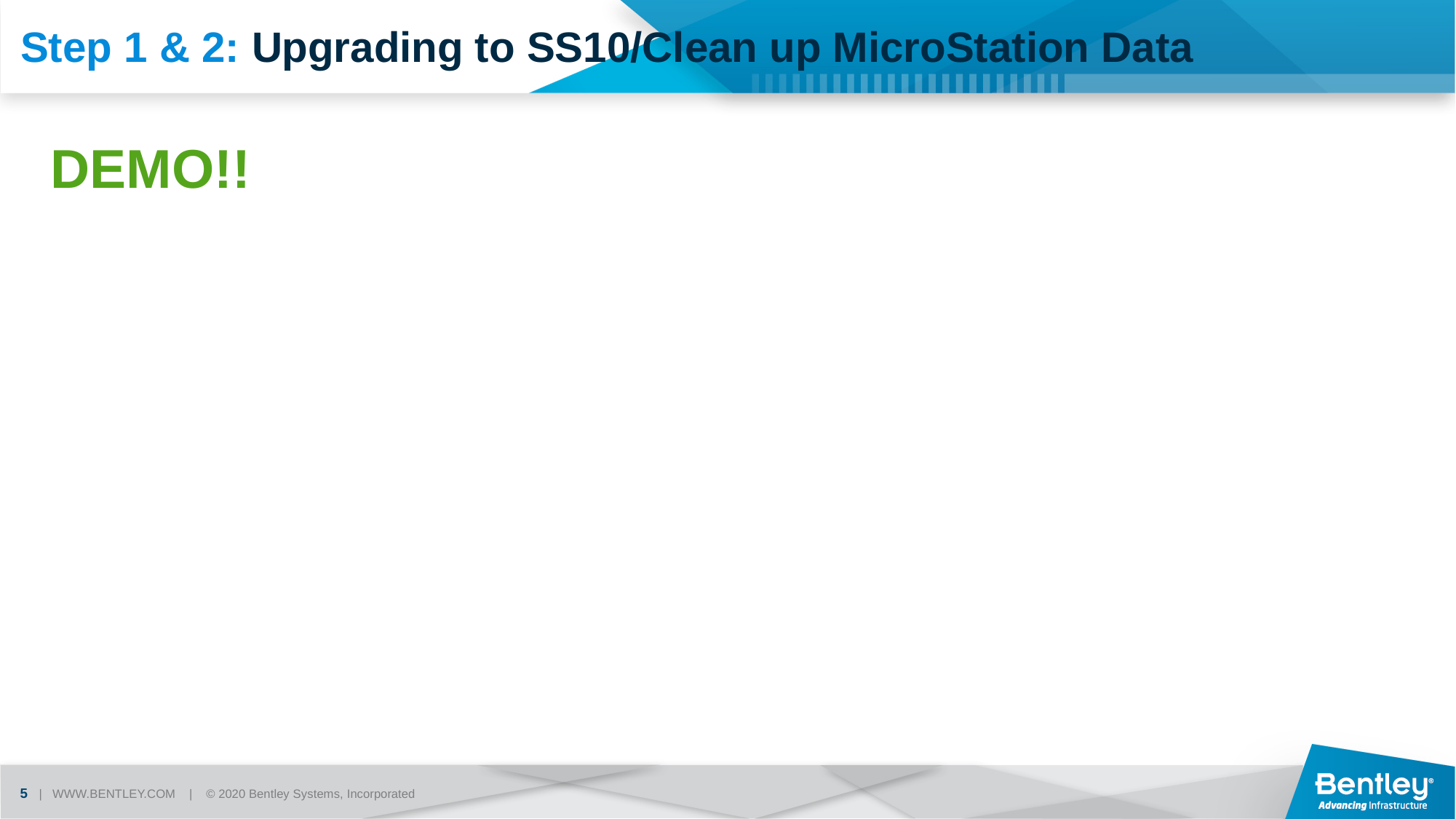

Step 1 & 2: Upgrading to SS10/Clean up MicroStation Data
DEMO!!